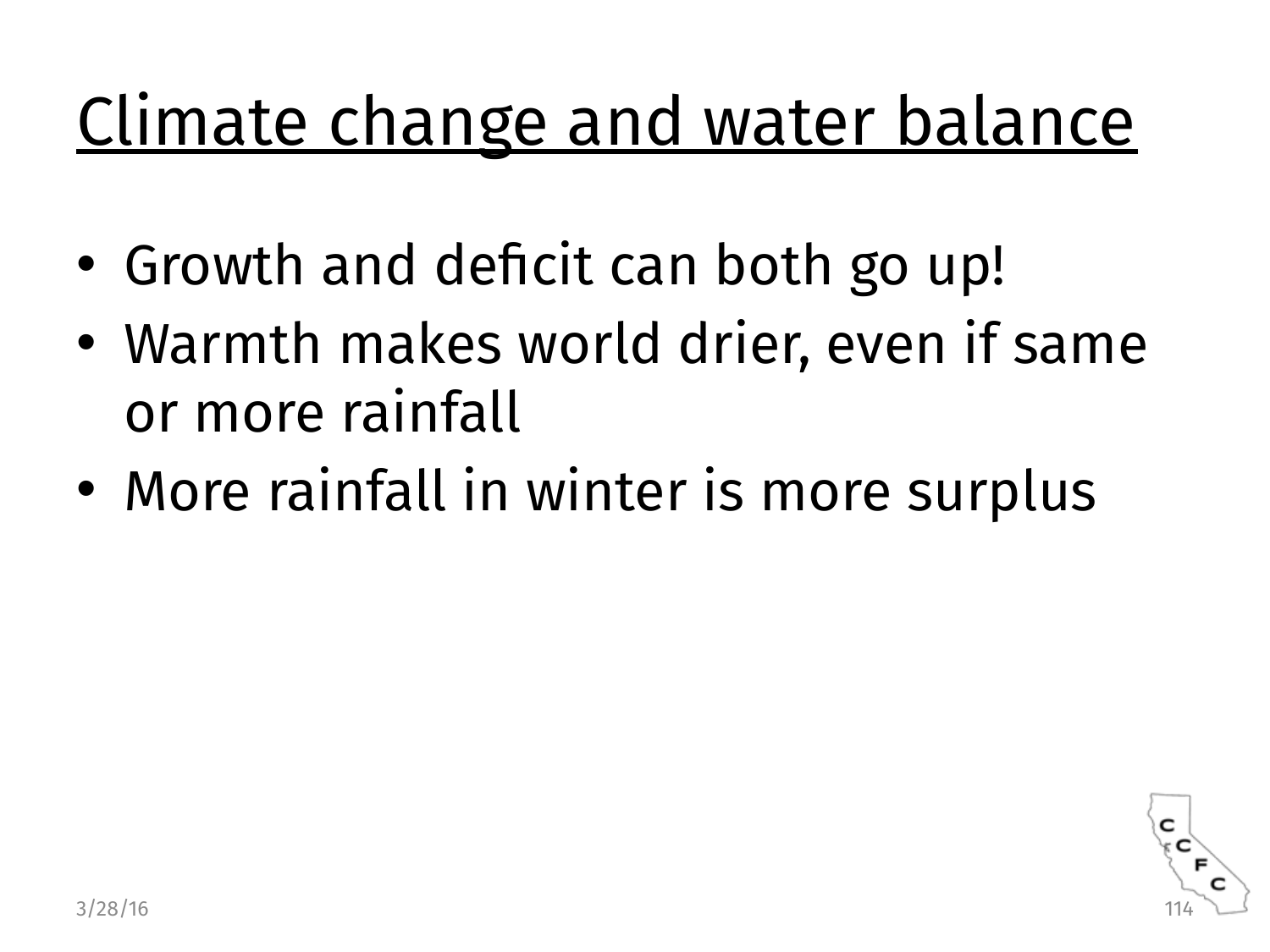

# Climate change and water balance
Growth and deficit can both go up!
Warmth makes world drier, even if same or more rainfall
More rainfall in winter is more surplus
3/28/16
114